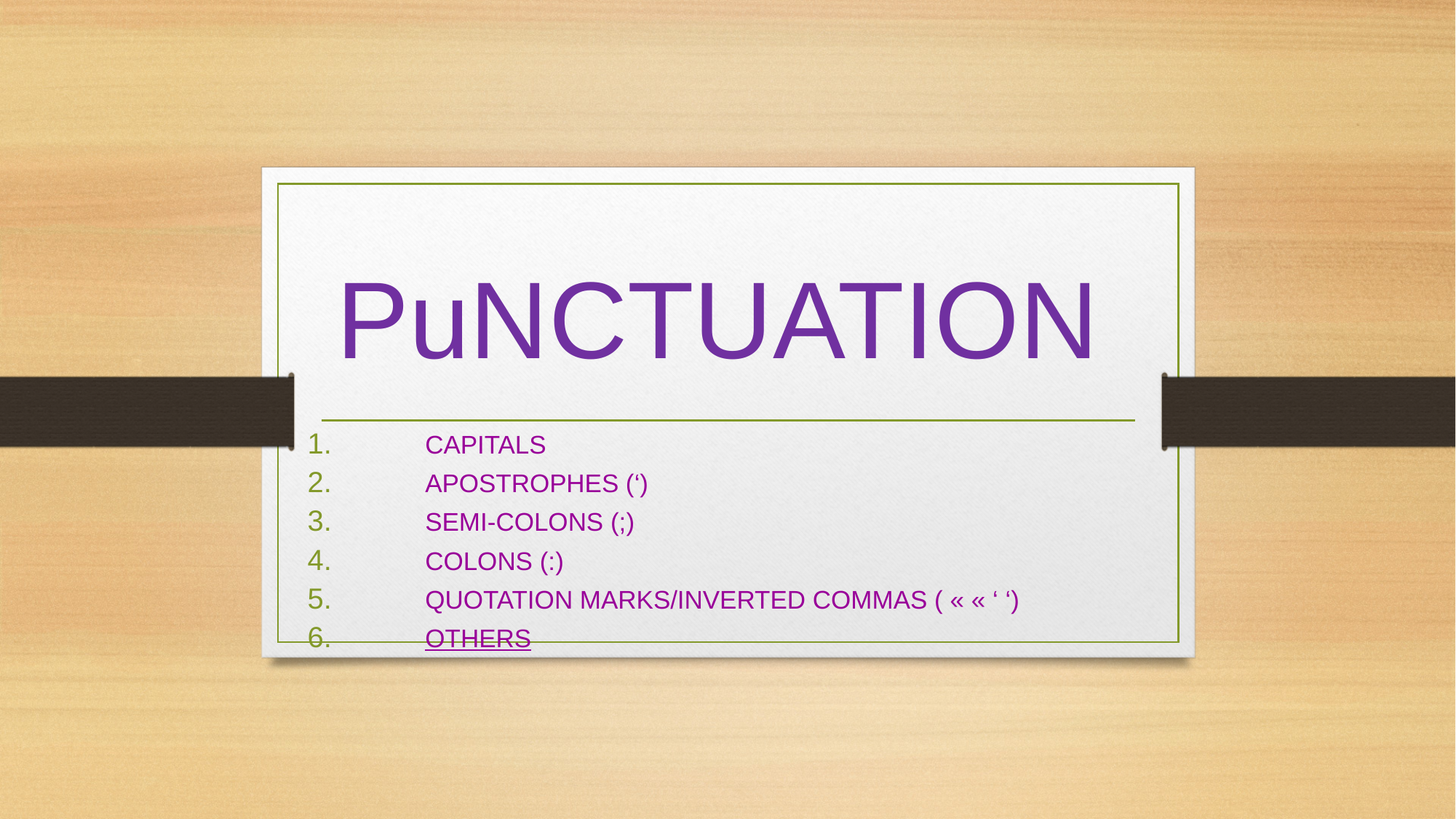

# PuNCTUATION
CAPITALS
APOSTROPHES (‘)
SEMI-COLONS (;)
COLONS (:)
QUOTATION MARKS/INVERTED COMMAS ( « « ‘ ‘)
OTHERS